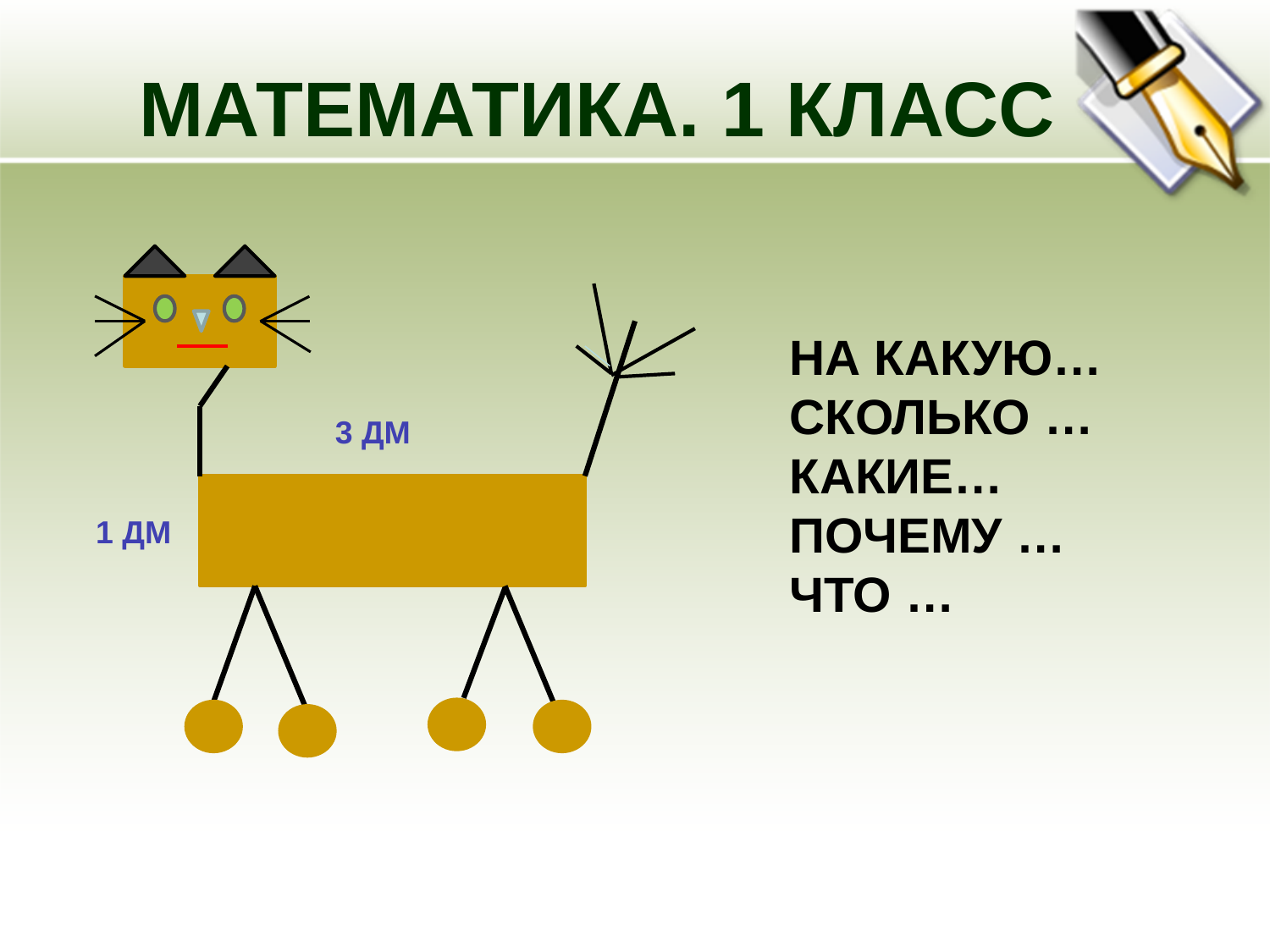

# МАТЕМАТИКА. 1 КЛАСС

НА КАКУЮ…
СКОЛЬКО …
КАКИЕ…
ПОЧЕМУ …
ЧТО …
3 ДМ

1 ДМ